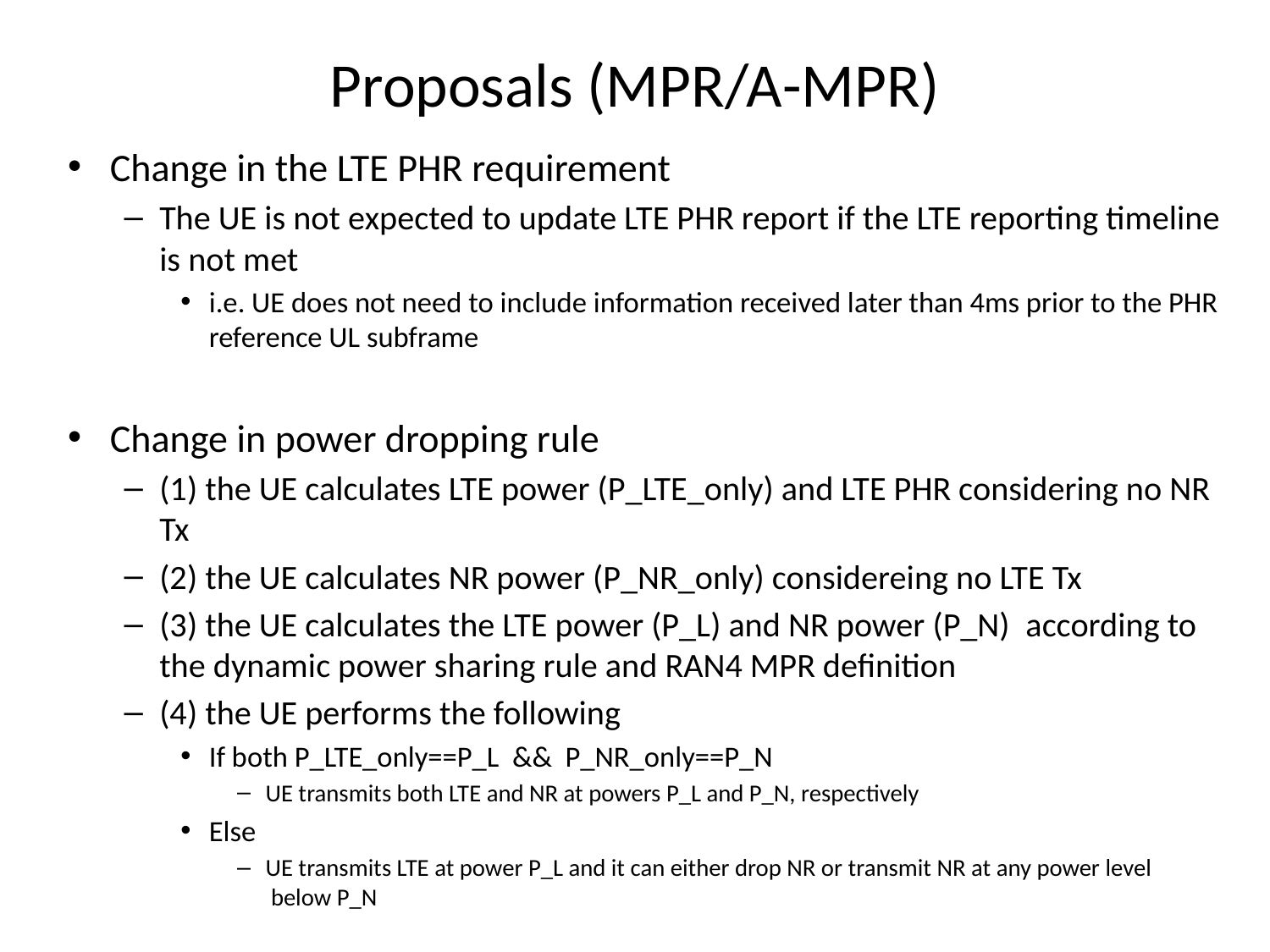

# Proposals (MPR/A-MPR)
Change in the LTE PHR requirement
The UE is not expected to update LTE PHR report if the LTE reporting timeline is not met
i.e. UE does not need to include information received later than 4ms prior to the PHR reference UL subframe

Change in power dropping rule
(1) the UE calculates LTE power (P_LTE_only) and LTE PHR considering no NR Tx
(2) the UE calculates NR power (P_NR_only) considereing no LTE Tx
(3) the UE calculates the LTE power (P_L) and NR power (P_N)  according to the dynamic power sharing rule and RAN4 MPR definition
(4) the UE performs the following
If both P_LTE_only==P_L  &&  P_NR_only==P_N
UE transmits both LTE and NR at powers P_L and P_N, respectively
Else
UE transmits LTE at power P_L and it can either drop NR or transmit NR at any power level  below P_N